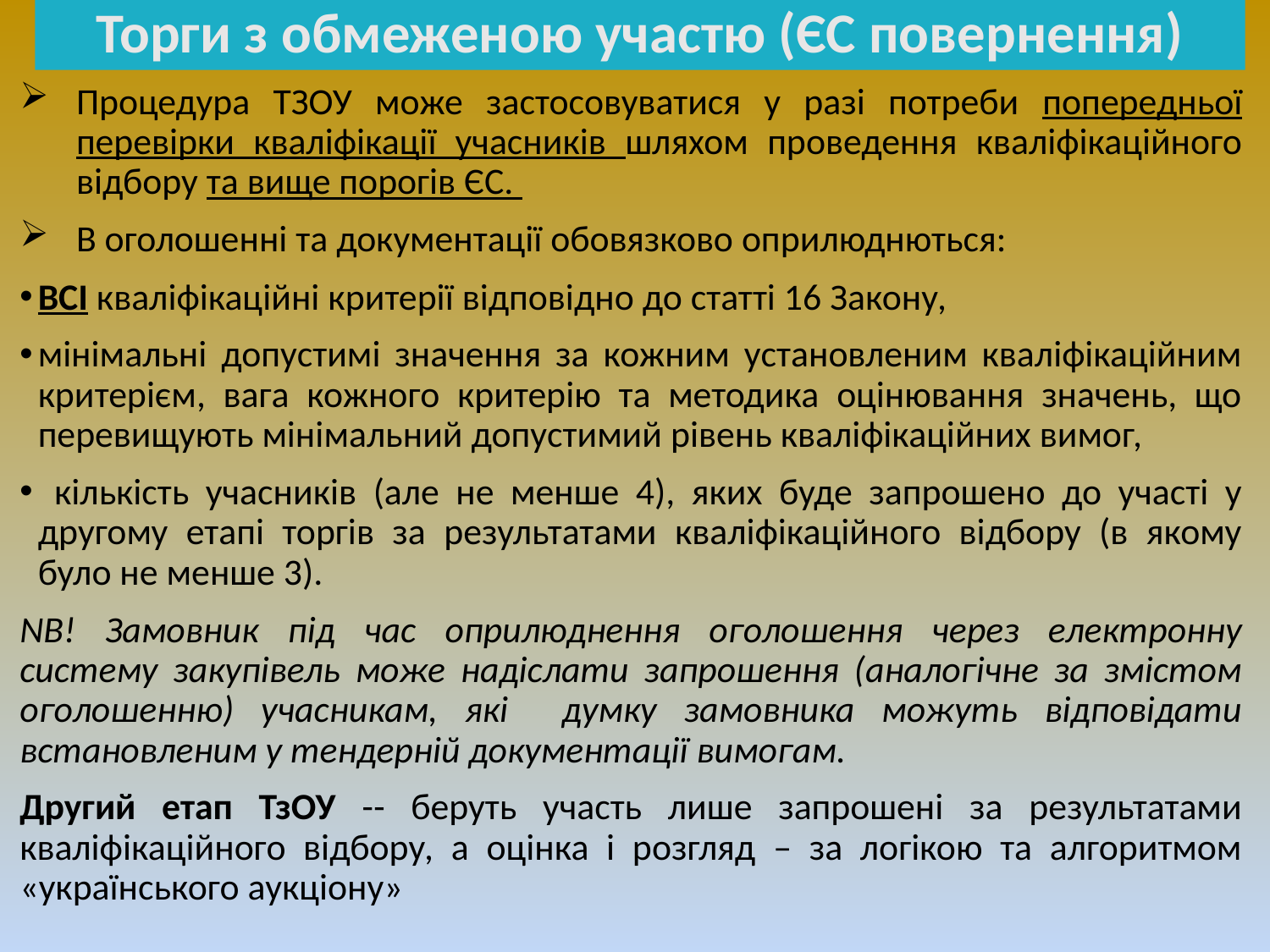

# Торги з обмеженою участю (ЄС повернення)
Процедура ТЗОУ може застосовуватися у разі потреби попередньої перевірки кваліфікації учасників шляхом проведення кваліфікаційного відбору та вище порогів ЄС.
В оголошенні та документації обовязково оприлюднються:
ВСІ кваліфікаційні критерії відповідно до статті 16 Закону,
мінімальні допустимі значення за кожним установленим кваліфікаційним критерієм, вага кожного критерію та методика оцінювання значень, що перевищують мінімальний допустимий рівень кваліфікаційних вимог,
 кількість учасників (але не менше 4), яких буде запрошено до участі у другому етапі торгів за результатами кваліфікаційного відбору (в якому було не менше 3).
NB! Замовник під час оприлюднення оголошення через електронну систему закупівель може надіслати запрошення (аналогічне за змістом оголошенню) учасникам, які  думку замовника можуть відповідати встановленим у тендерній документації вимогам.
Другий етап ТзОУ -- беруть участь лише запрошені за результатами кваліфікаційного відбору, а оцінка і розгляд – за логікою та алгоритмом «українського аукціону»